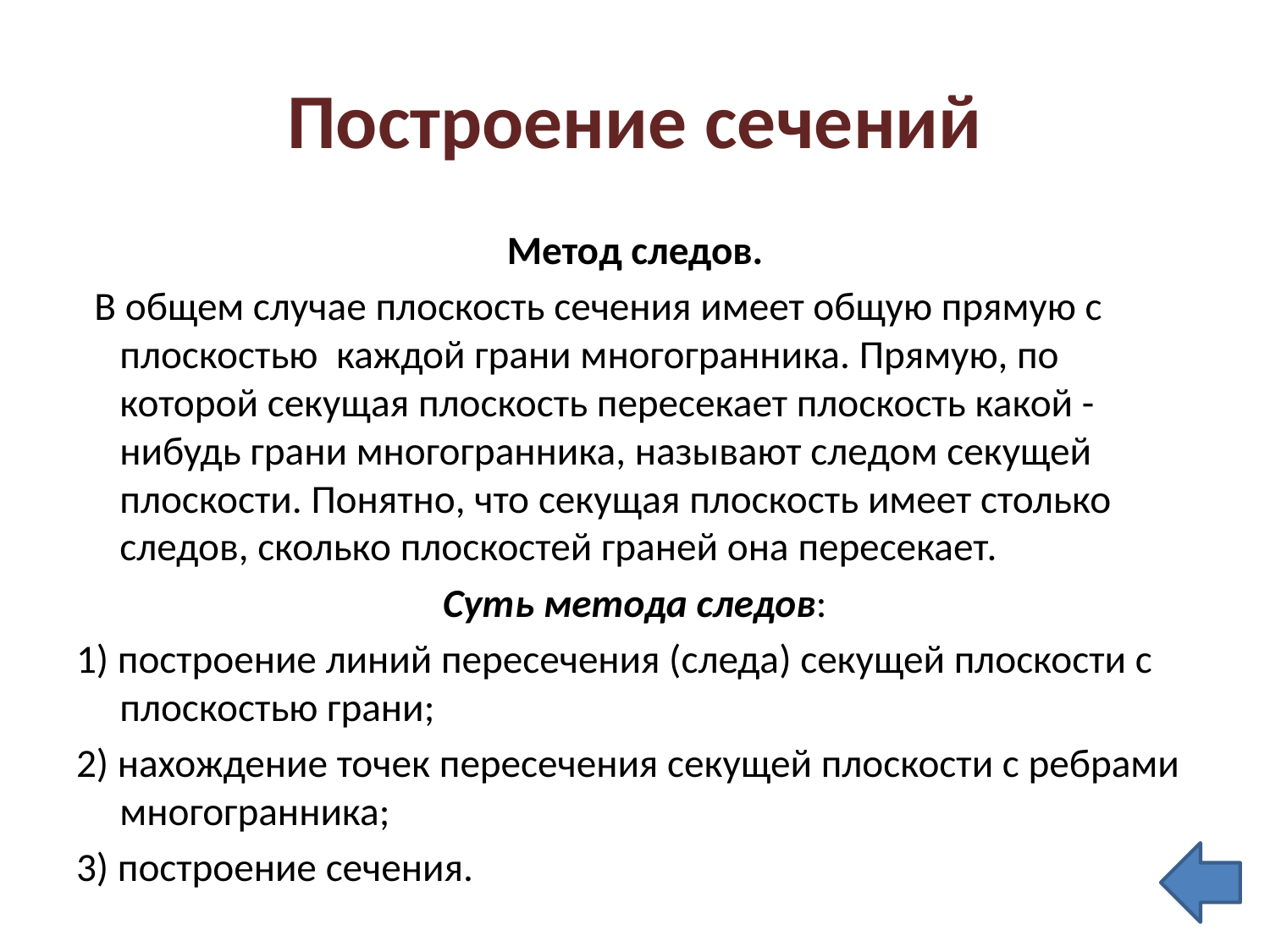

# Построение сечений
Метод следов.
  В общем случае плоскость сечения имеет общую прямую с плоскостью  каждой грани многогранника. Прямую, по которой секущая плоскость пересекает плоскость какой - нибудь грани многогранника, называют сле­дом секущей плоскости. Понятно, что секущая плоскость имеет столько следов, сколько плоскостей граней она пересекает.
Суть метода следов:
1) построение линий пересечения (следа) секущей плоскости с плоскостью грани;
2) нахождение точек пересечения секущей плоскости с ребрами многогранника;
3) построение сечения.